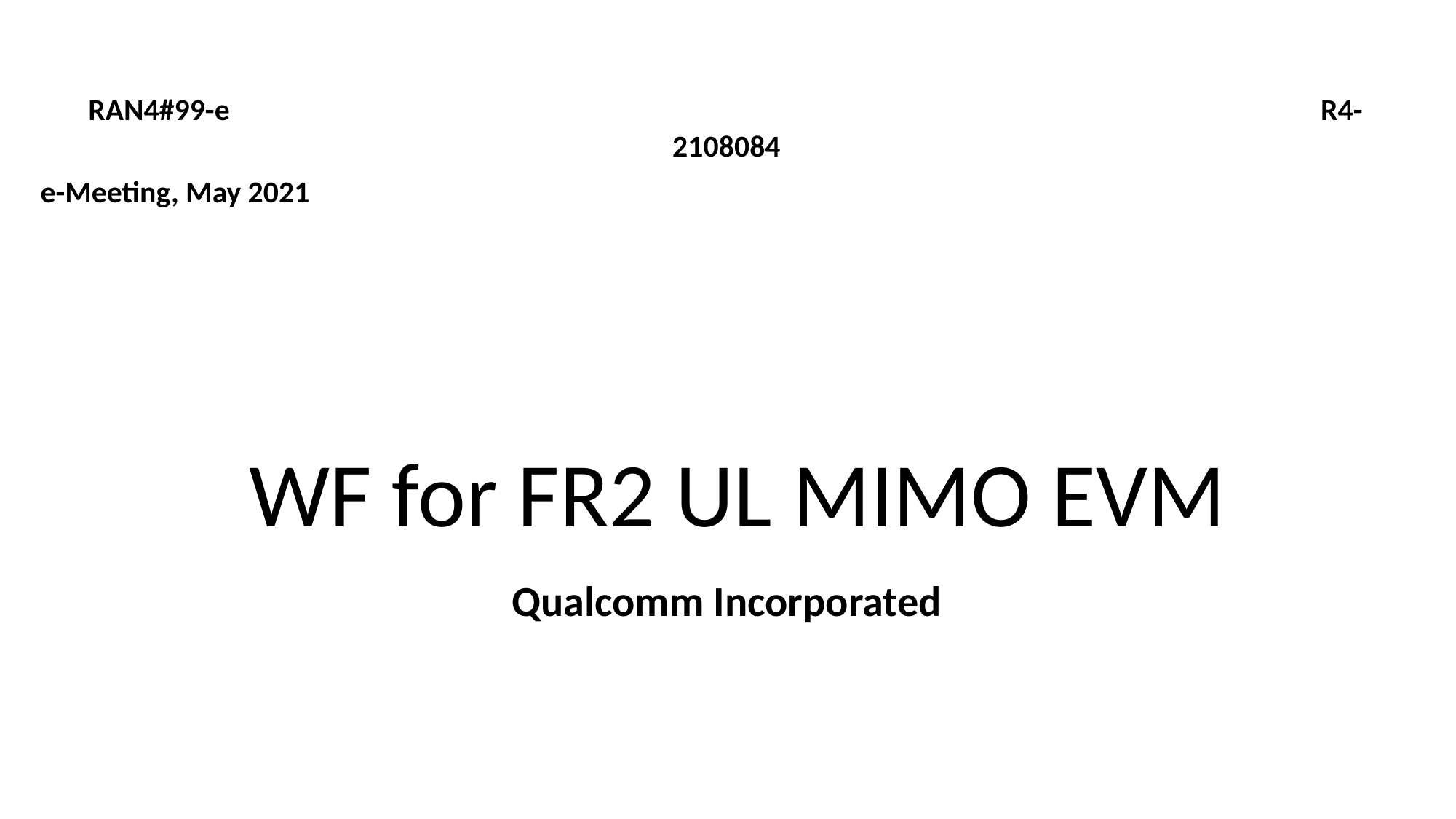

RAN4#99-e	                                                                                                                                                   R4-2108084
e-Meeting, May 2021
# WF for FR2 UL MIMO EVM
Qualcomm Incorporated